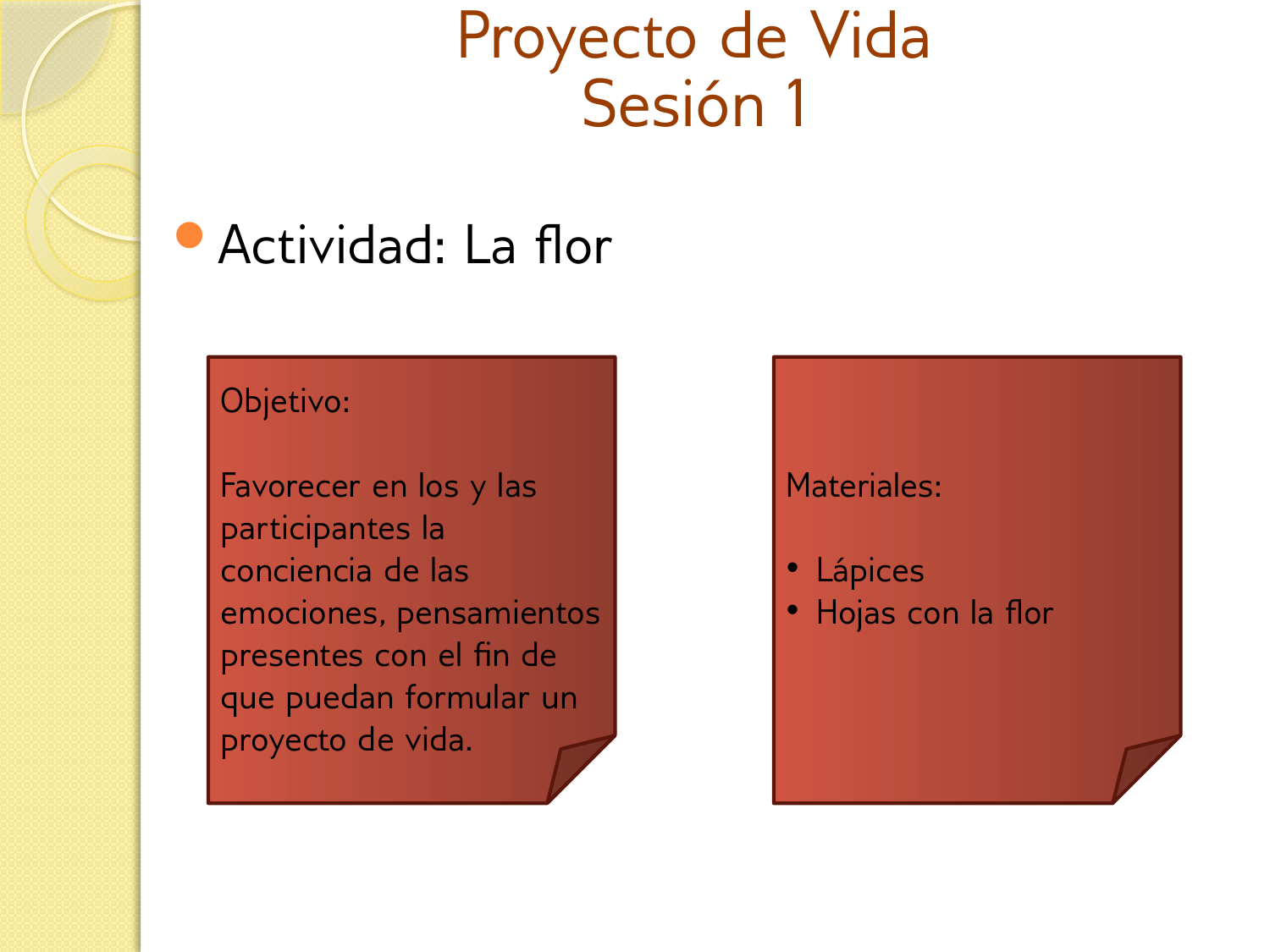

# Proyecto de Vida Sesión 1
Actividad: La flor

Objetivo:

Favorecer en los y las participantes la conciencia de las emociones, pensamientos presentes con el fin de que puedan formular un proyecto de vida.
Materiales:

Lápices
Hojas con la flor